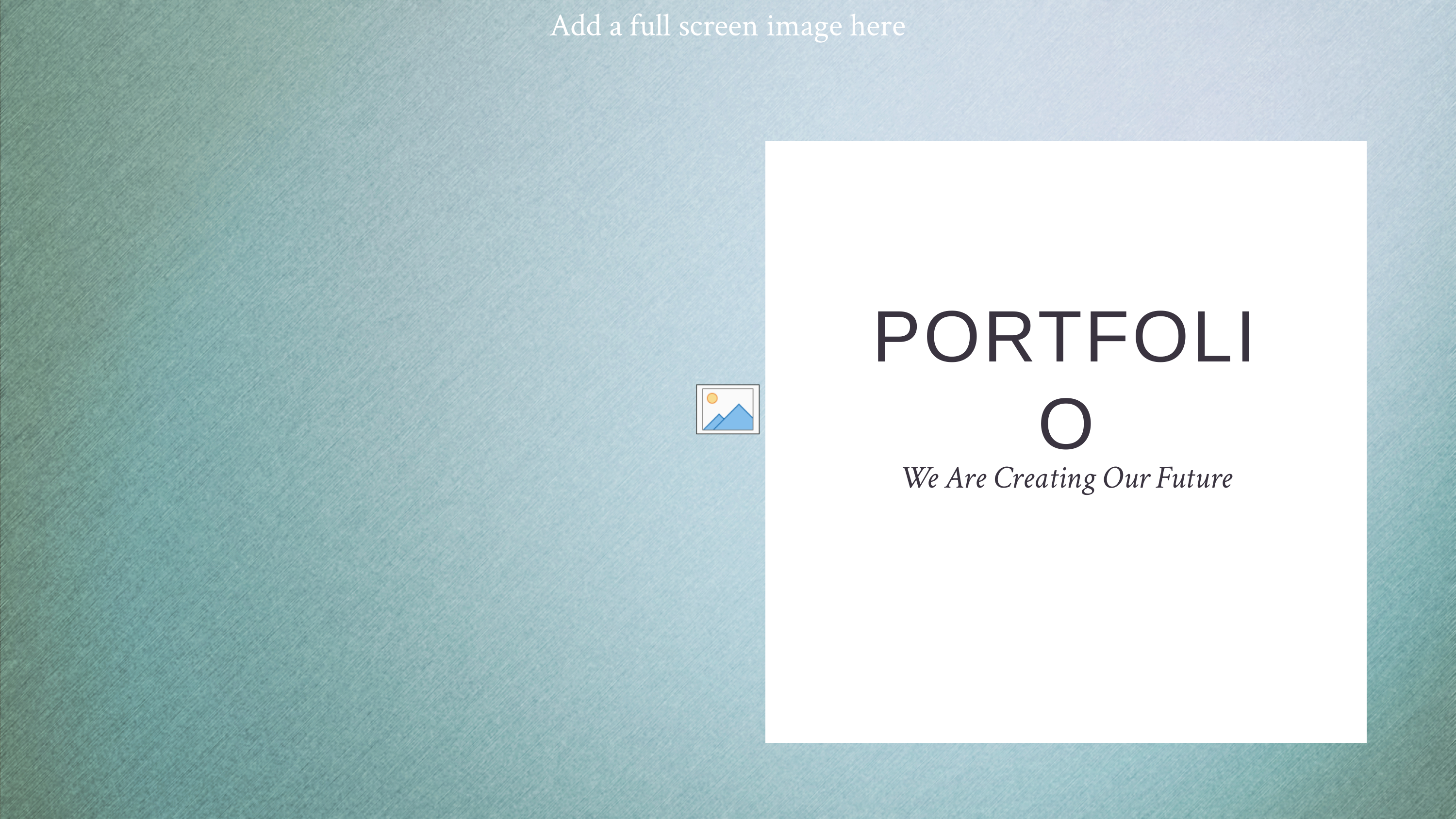

# PORTFOLIO
We Are Creating Our Future